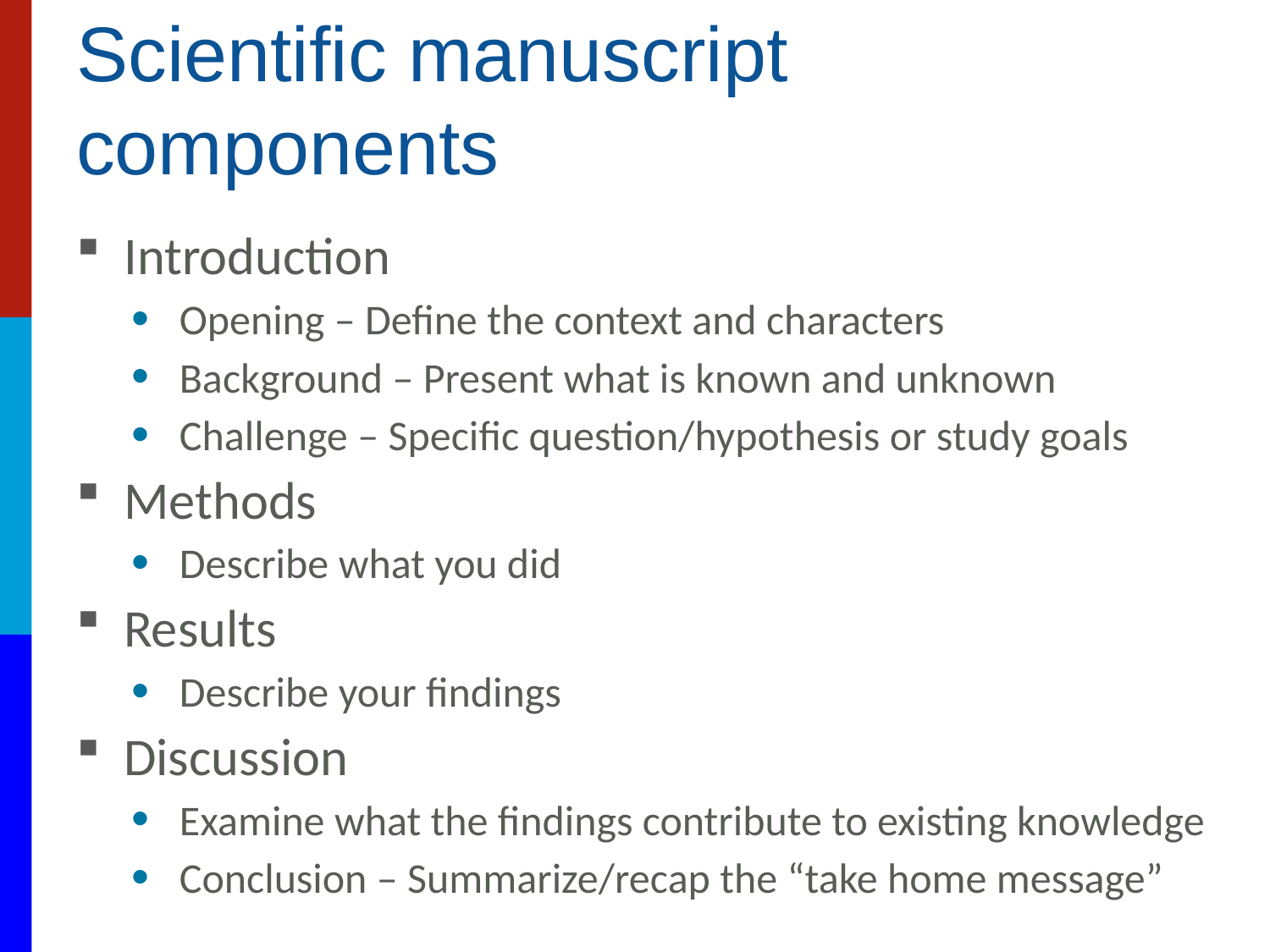

# Scientific manuscript components
Introduction
Opening – Define the context and characters
Background – Present what is known and unknown
Challenge – Specific question/hypothesis or study goals
Methods
Describe what you did
Results
Describe your findings
Discussion
Examine what the findings contribute to existing knowledge
Conclusion – Summarize/recap the “take home message”